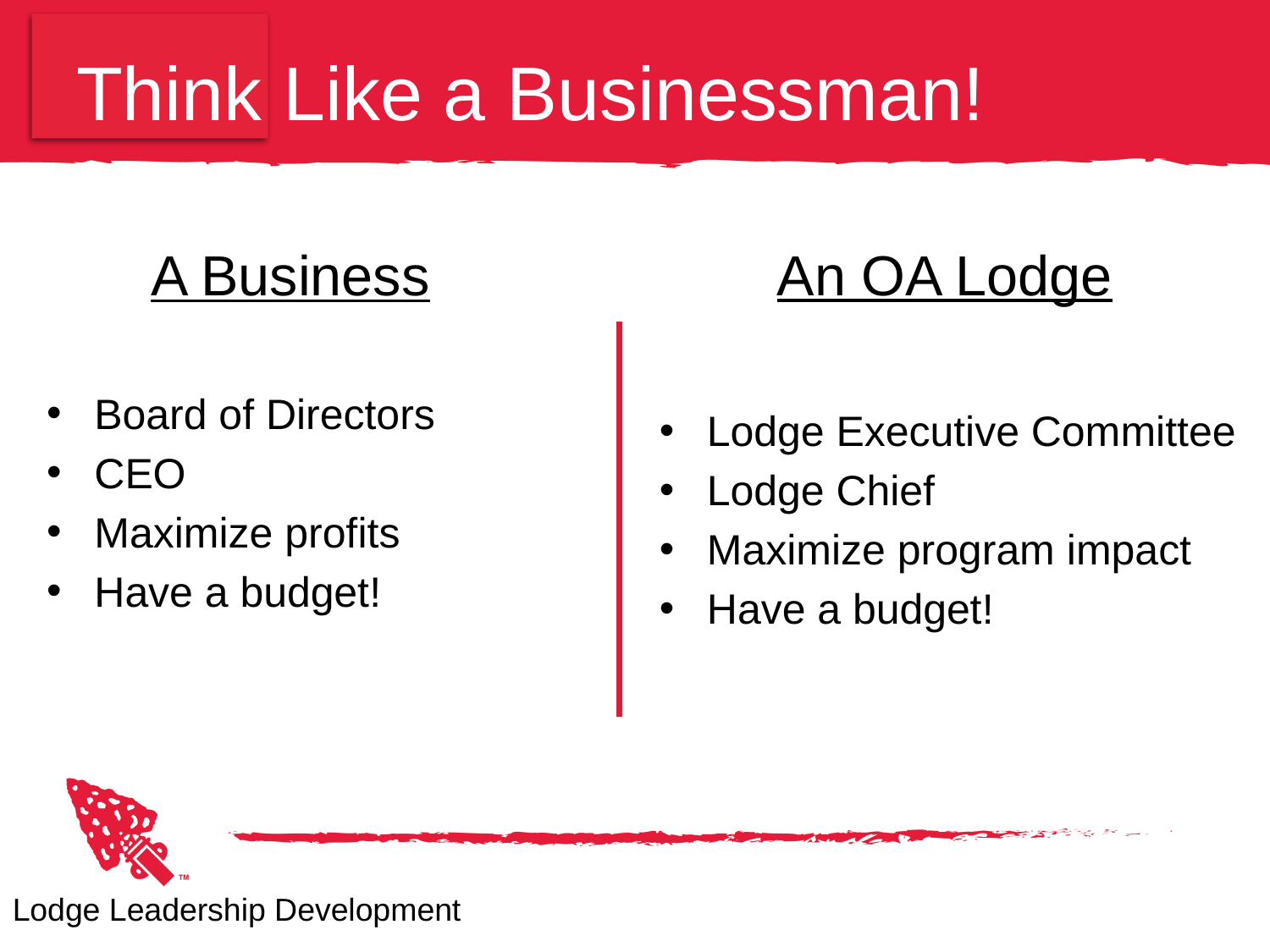

# Think Like a Businessman!
A Business
An OA Lodge

Board of Directors
CEO
Maximize profits
Have a budget!

Lodge Executive Committee
Lodge Chief
Maximize program impact
Have a budget!
Lodge Leadership Development